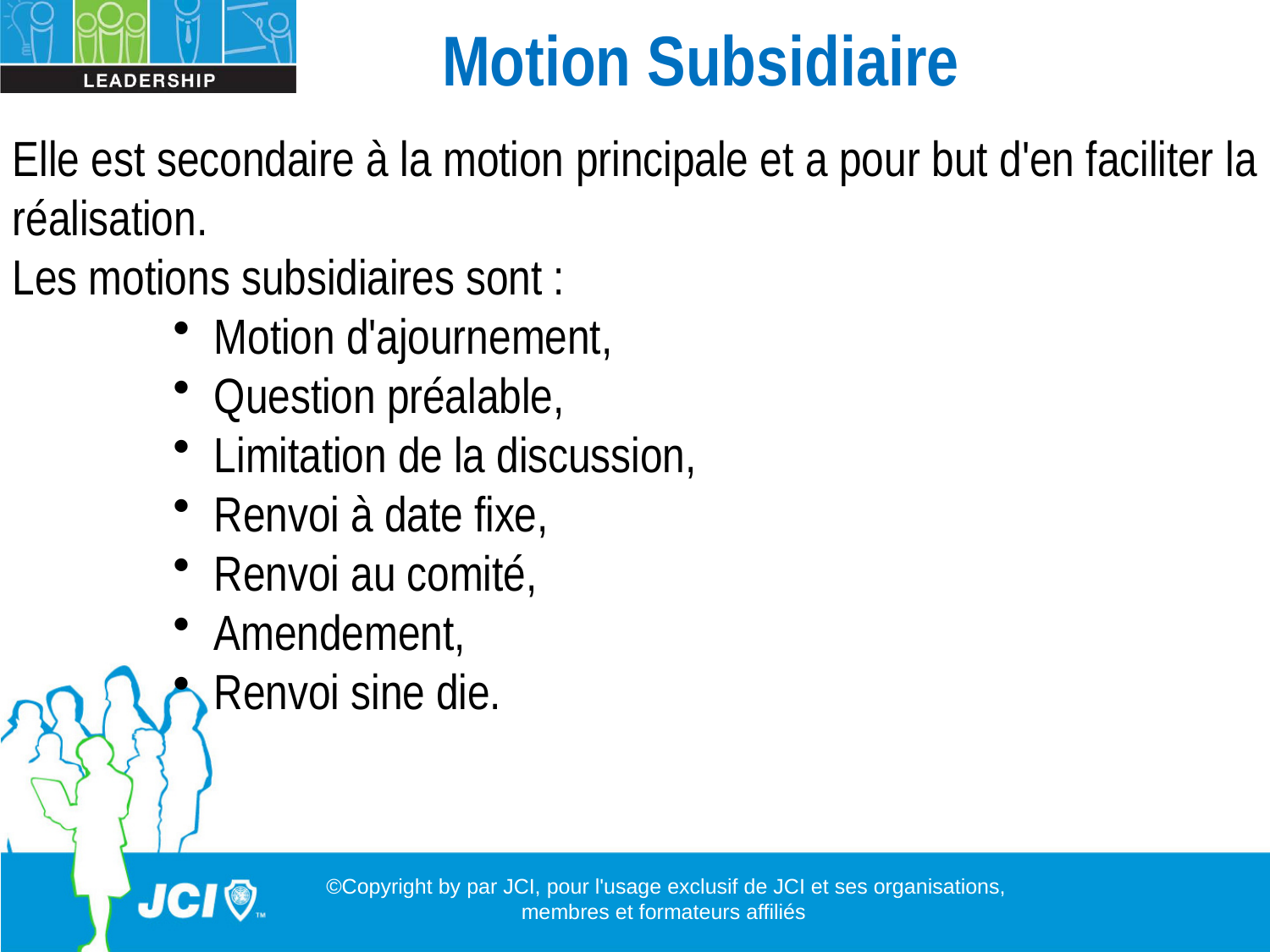

Motion Subsidiaire
Elle est secondaire à la motion principale et a pour but d'en faciliter la réalisation.
Les motions subsidiaires sont :
 Motion d'ajournement,
 Question préalable,
 Limitation de la discussion,
 Renvoi à date fixe,
 Renvoi au comité,
 Amendement,
 Renvoi sine die.
©Copyright by par JCI, pour l'usage exclusif de JCI et ses organisations, membres et formateurs affiliés